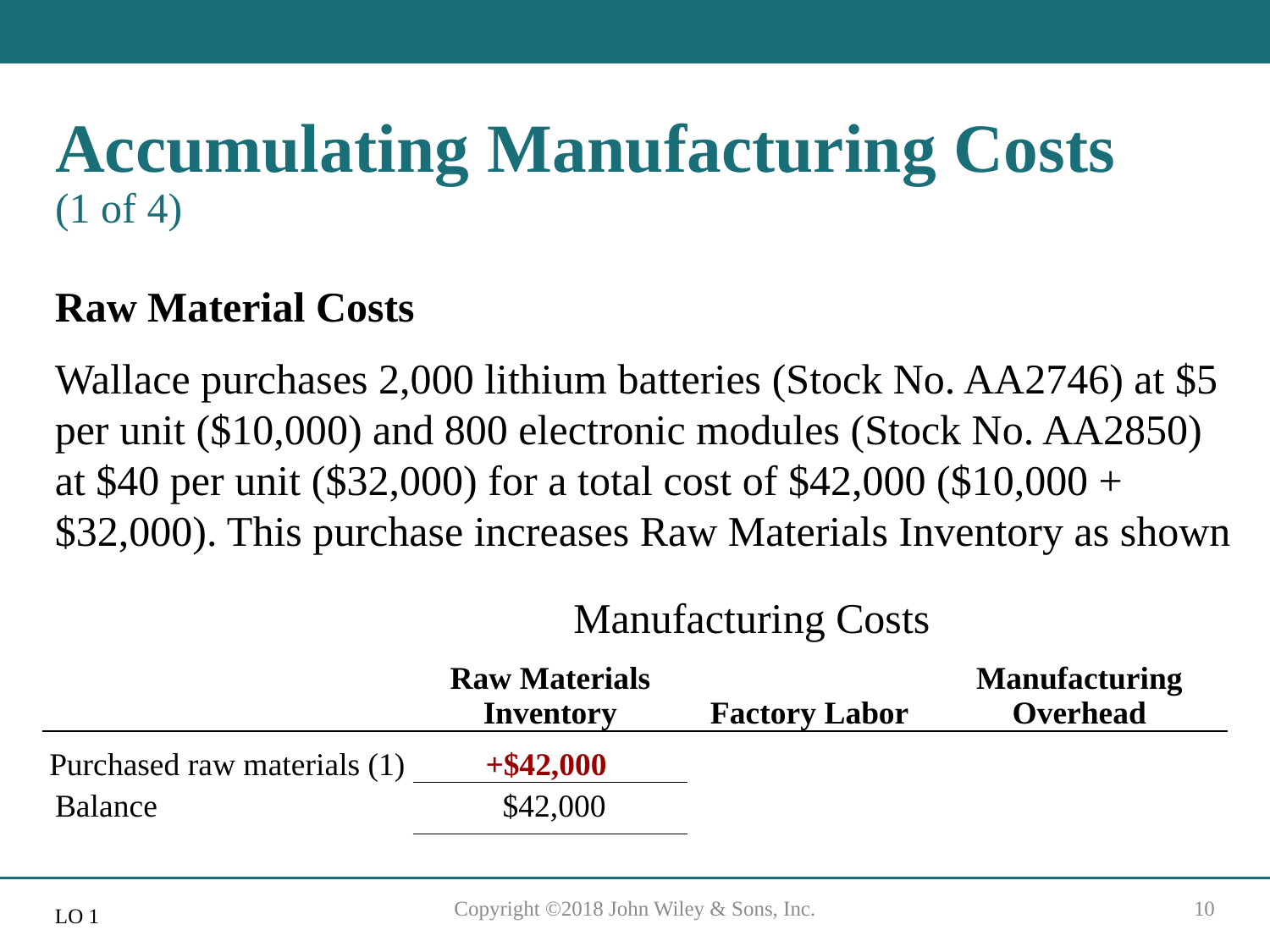

# Accumulating Manufacturing Costs (1 of 4)
Raw Material Costs
Wallace purchases 2,000 lithium batteries (Stock No. AA2746) at $5 per unit ($10,000) and 800 electronic modules (Stock No. AA2850) at $40 per unit ($32,000) for a total cost of $42,000 ($10,000 + $32,000). This purchase increases Raw Materials Inventory as shown
Manufacturing Costs
|  | Raw Materials Inventory | Factory Labor | Manufacturing Overhead |
| --- | --- | --- | --- |
| Purchased raw materials (1) | +$42,000 |  |  |
| Balance | $42,000 |  |  |
Copyright ©2018 John Wiley & Sons, Inc.
10
L O 1